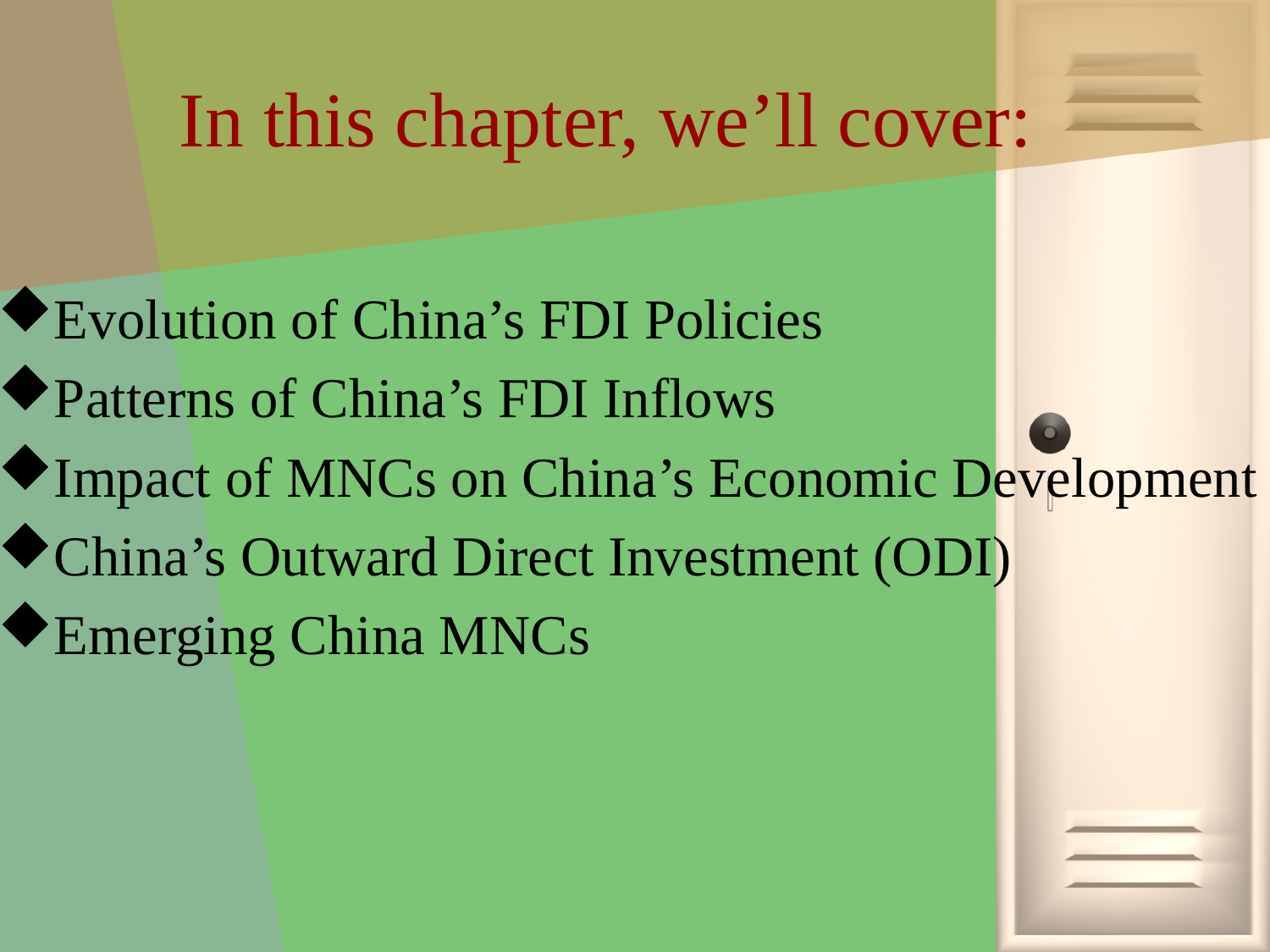

# In this chapter, we’ll cover:
Evolution of China’s FDI Policies
Patterns of China’s FDI Inflows
Impact of MNCs on China’s Economic Development
China’s Outward Direct Investment (ODI)
Emerging China MNCs